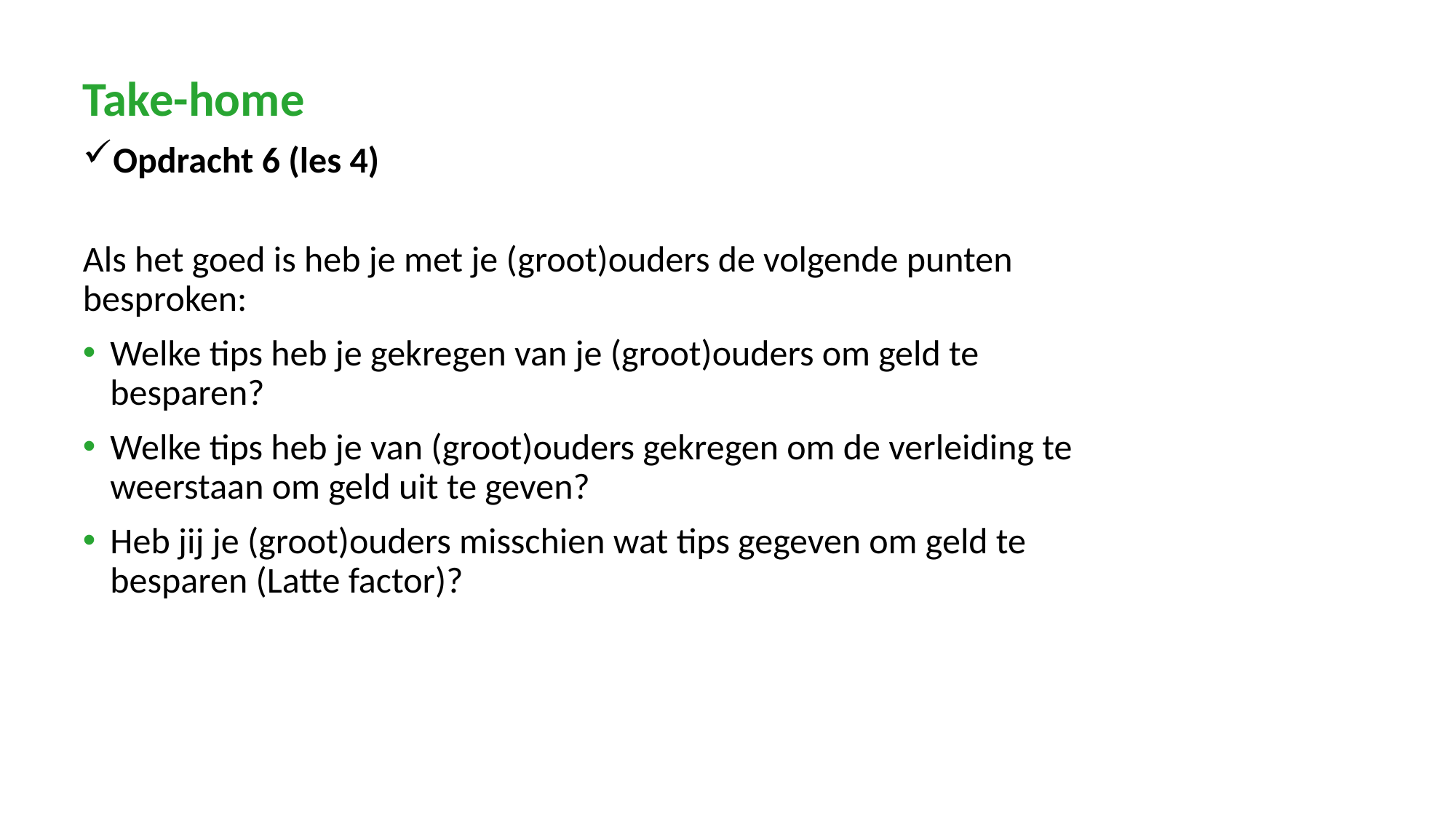

Take-home
Opdracht 6 (les 4)

Als het goed is heb je met je (groot)ouders de volgende punten besproken:
Welke tips heb je gekregen van je (groot)ouders om geld te besparen?
Welke tips heb je van (groot)ouders gekregen om de verleiding te weerstaan om geld uit te geven?
Heb jij je (groot)ouders misschien wat tips gegeven om geld te besparen (Latte factor)?